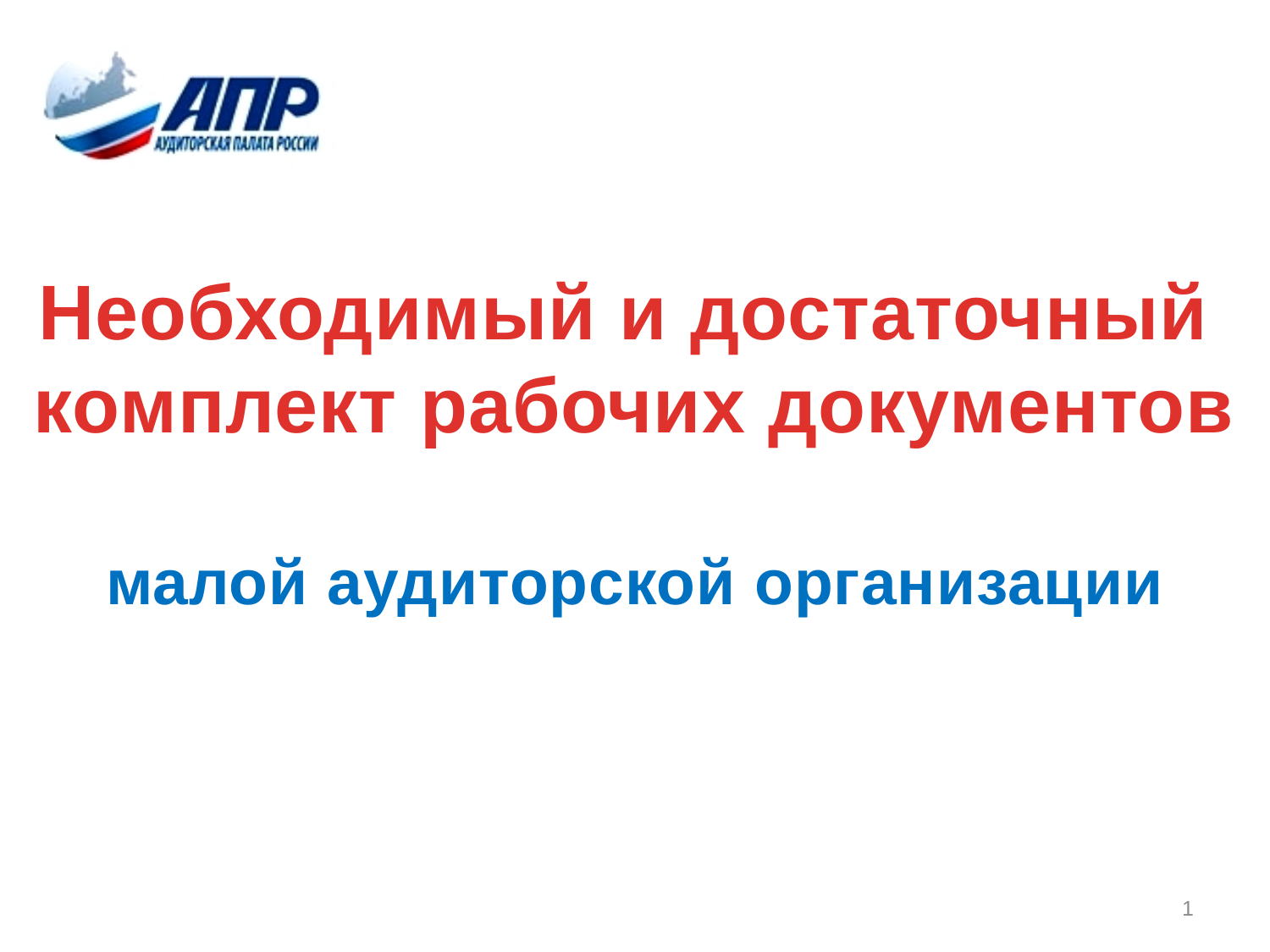

Необходимый и достаточный
комплект рабочих документов

малой аудиторской организации
1